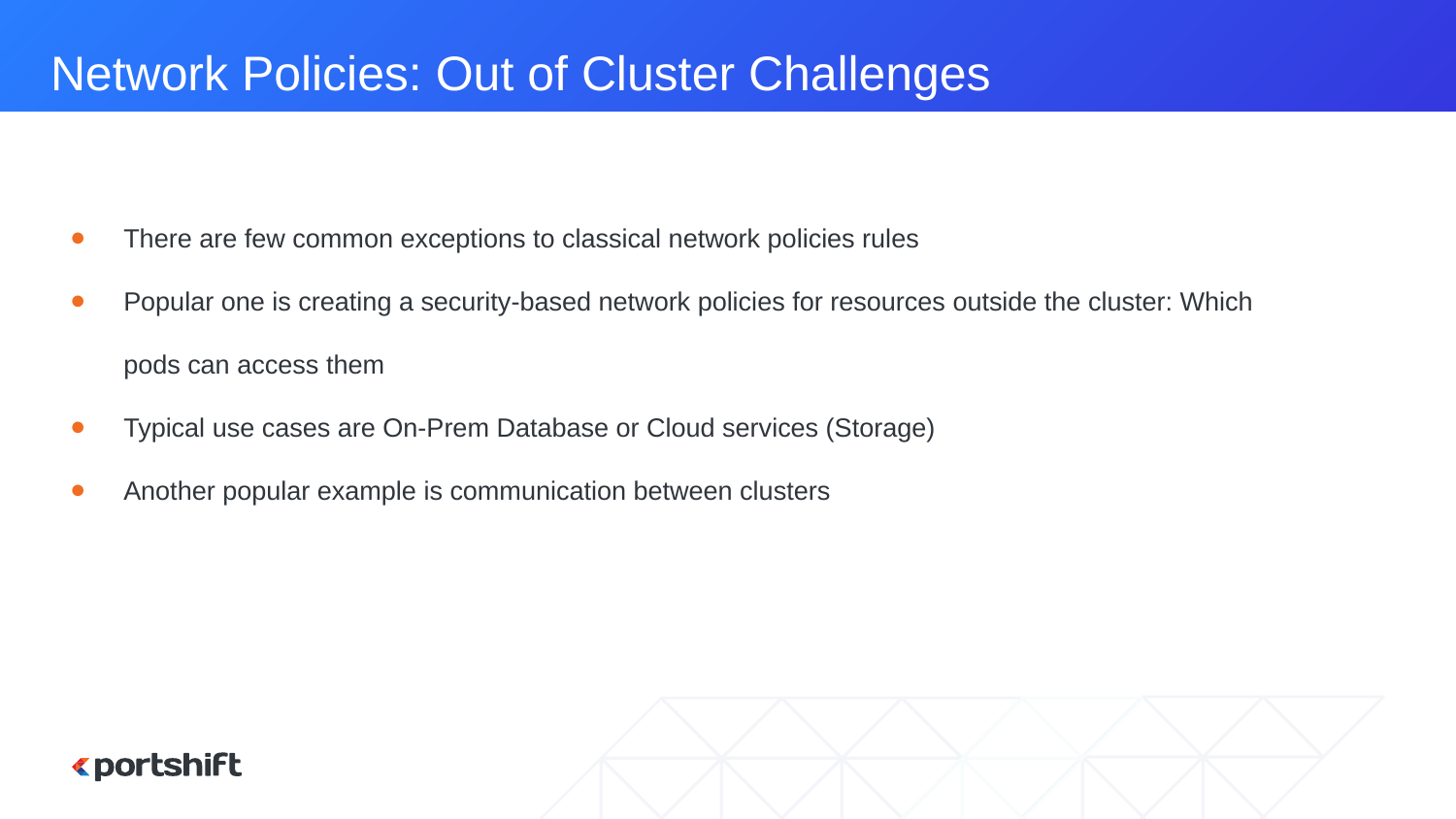

Network Policies: Out of Cluster Challenges
There are few common exceptions to classical network policies rules
Popular one is creating a security-based network policies for resources outside the cluster: Which pods can access them
Typical use cases are On-Prem Database or Cloud services (Storage)
Another popular example is communication between clusters